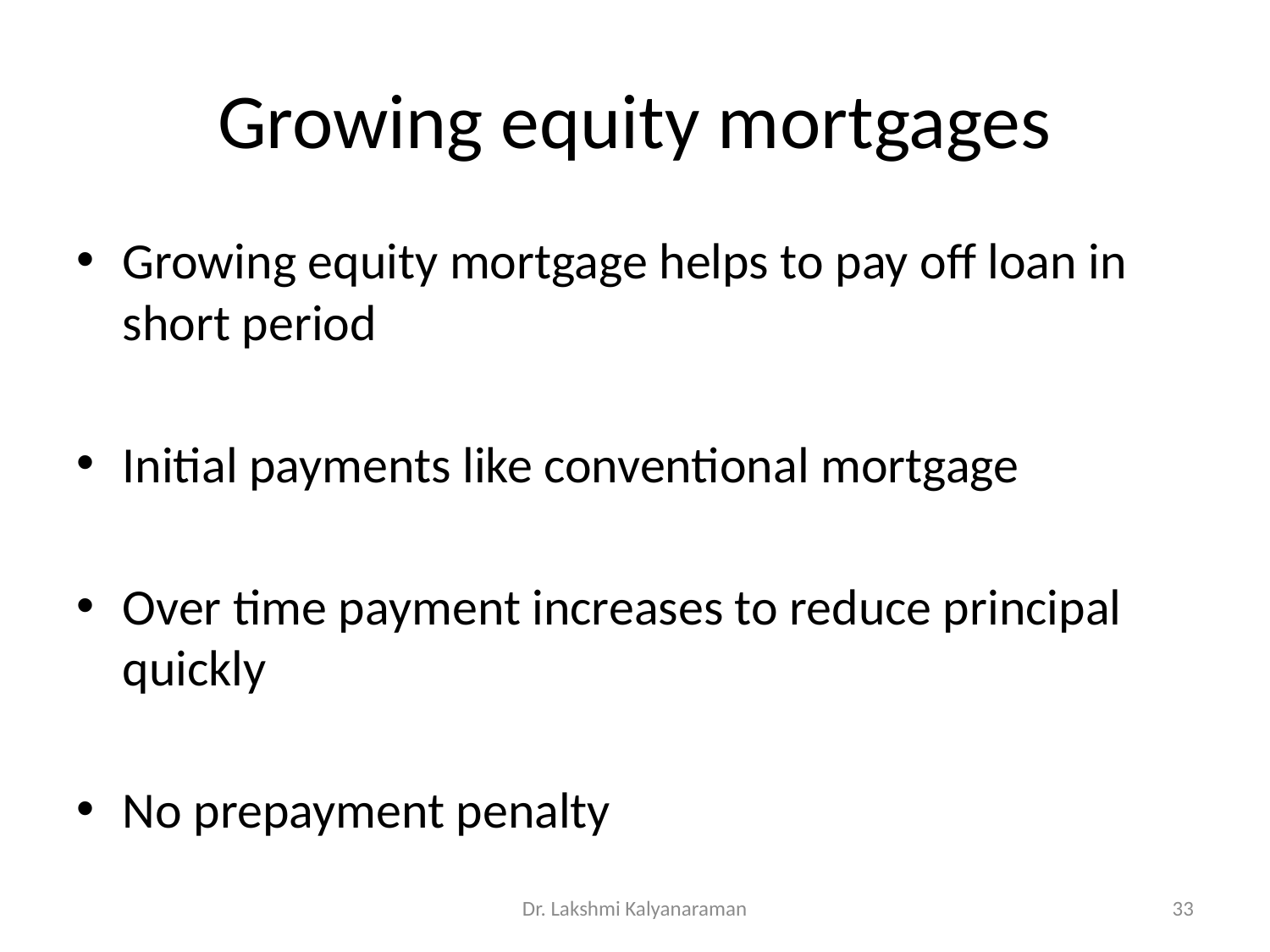

# Growing equity mortgages
Growing equity mortgage helps to pay off loan in short period

Initial payments like conventional mortgage

Over time payment increases to reduce principal quickly

No prepayment penalty

Dr. Lakshmi Kalyanaraman
33